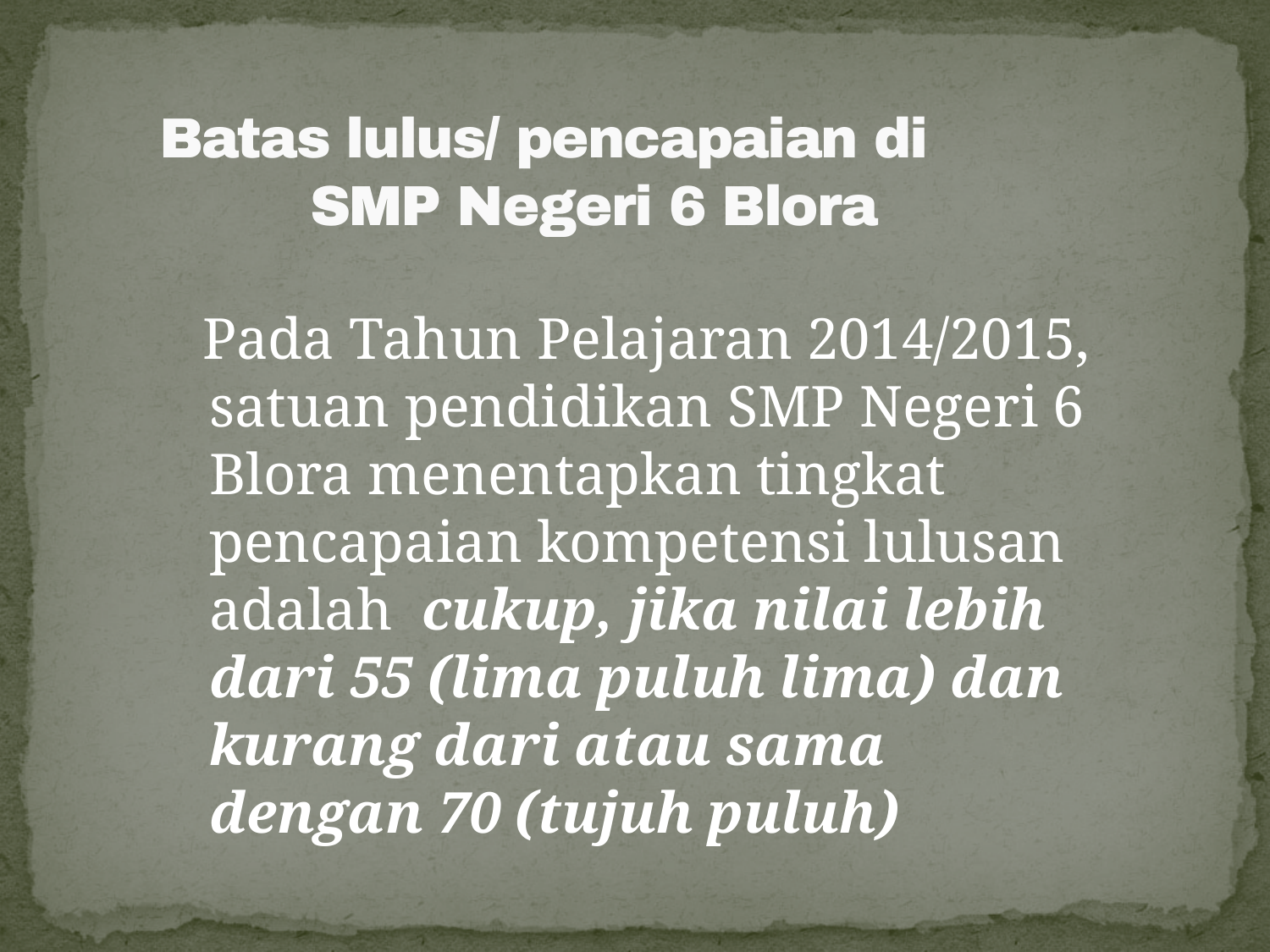

# Batas lulus/ pencapaian di        SMP Negeri 6 Blora
Pada Tahun Pelajaran 2014/2015, satuan pendidikan SMP Negeri 6 Blora menentapkan tingkat pencapaian kompetensi lulusan adalah  cukup, jika nilai lebih dari 55 (lima puluh lima) dan kurang dari atau sama dengan 70 (tujuh puluh)